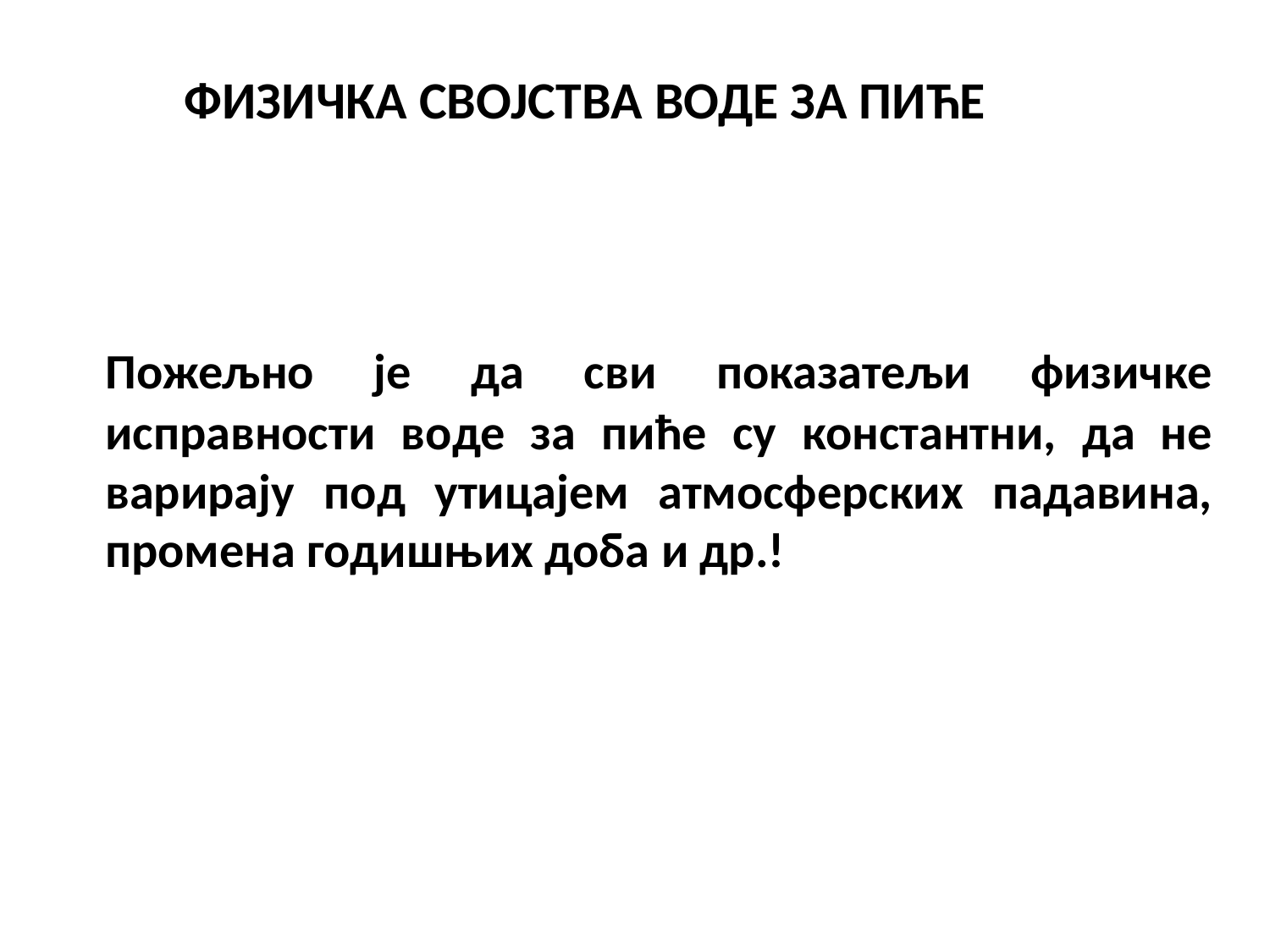

ФИЗИЧКА СВОЈСТВА ВОДЕ ЗА ПИЋЕ
	Пожељно је да сви показатељи физичке исправности воде за пиће су константни, да не варирају под утицајем атмосферских падавина, промена годишњих доба и др.!